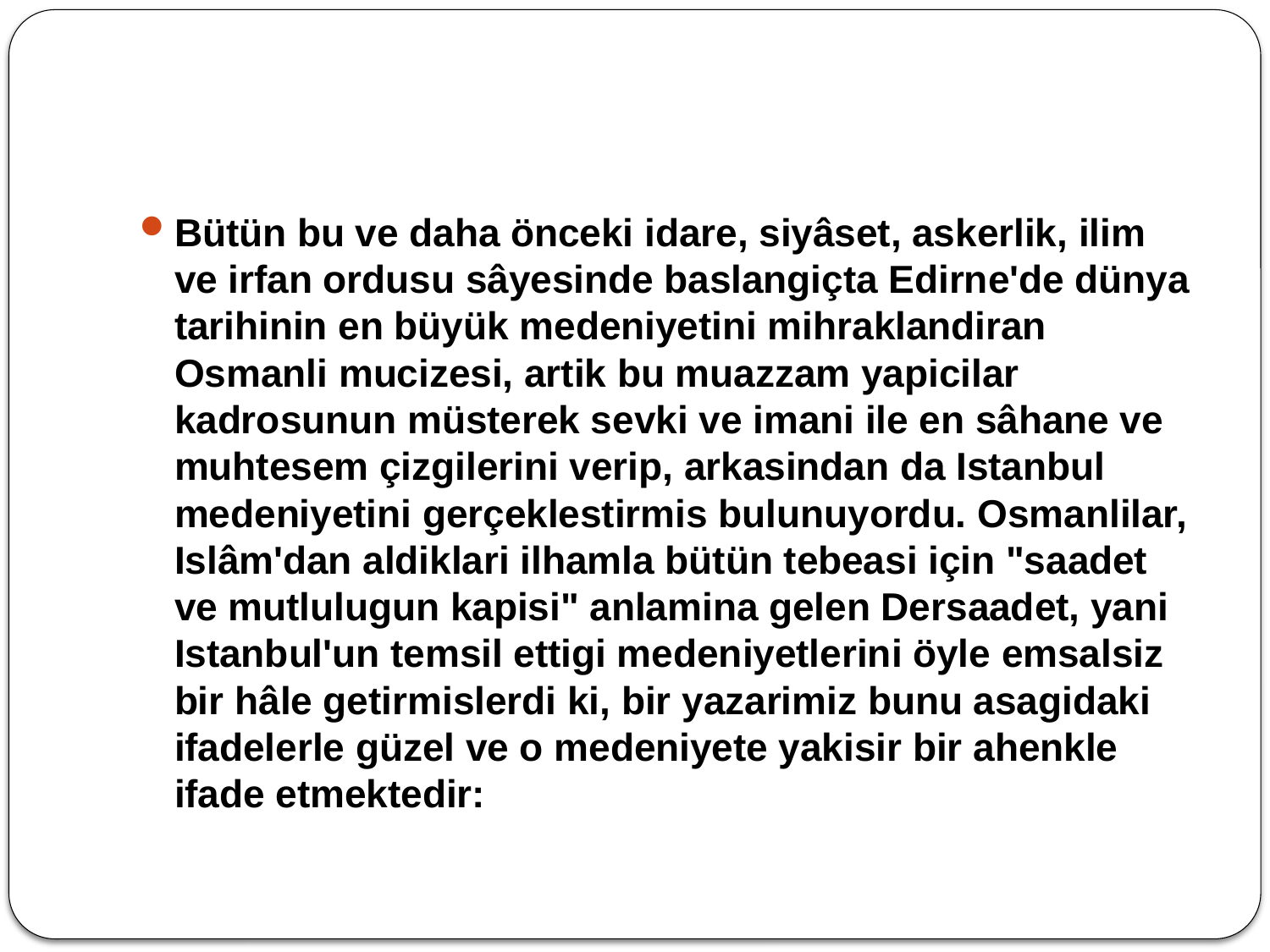

#
Bütün bu ve daha önceki idare, siyâset, askerlik, ilim ve irfan ordusu sâyesinde baslangiçta Edirne'de dünya tarihinin en büyük medeniyetini mihraklandiran Osmanli mucizesi, artik bu muazzam yapicilar kadrosunun müsterek sevki ve imani ile en sâhane ve muhtesem çizgilerini verip, arkasindan da Istanbul medeniyetini gerçeklestirmis bulunuyordu. Osmanlilar, Islâm'dan aldiklari ilhamla bütün tebeasi için "saadet ve mutlulugun kapisi" anlamina gelen Dersaadet, yani Istanbul'un temsil ettigi medeniyetlerini öyle emsalsiz bir hâle getirmislerdi ki, bir yazarimiz bunu asagidaki ifadelerle güzel ve o medeniyete yakisir bir ahenkle ifade etmektedir: